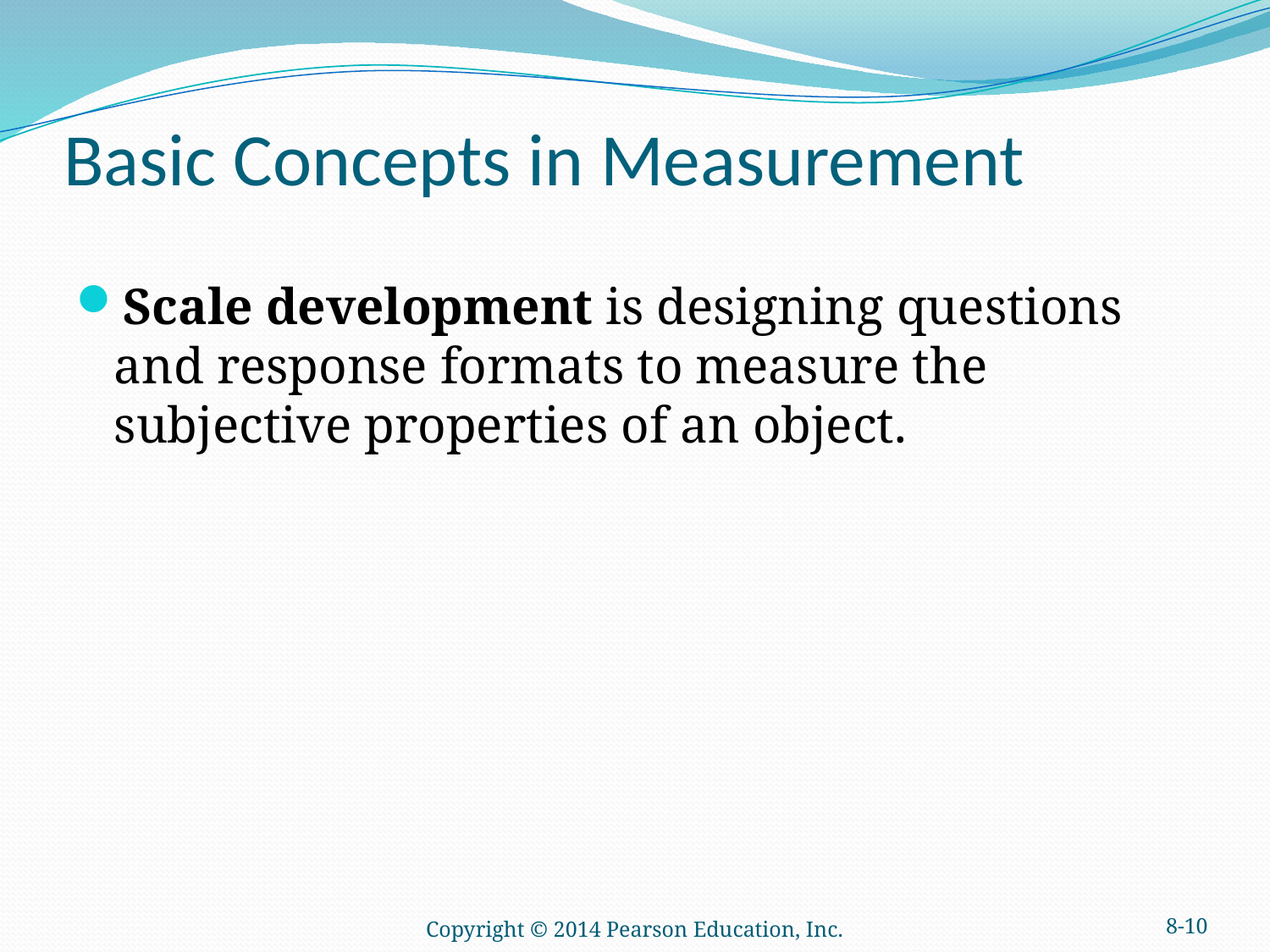

# Basic Concepts in Measurement
Scale development is designing questions and response formats to measure the subjective properties of an object.